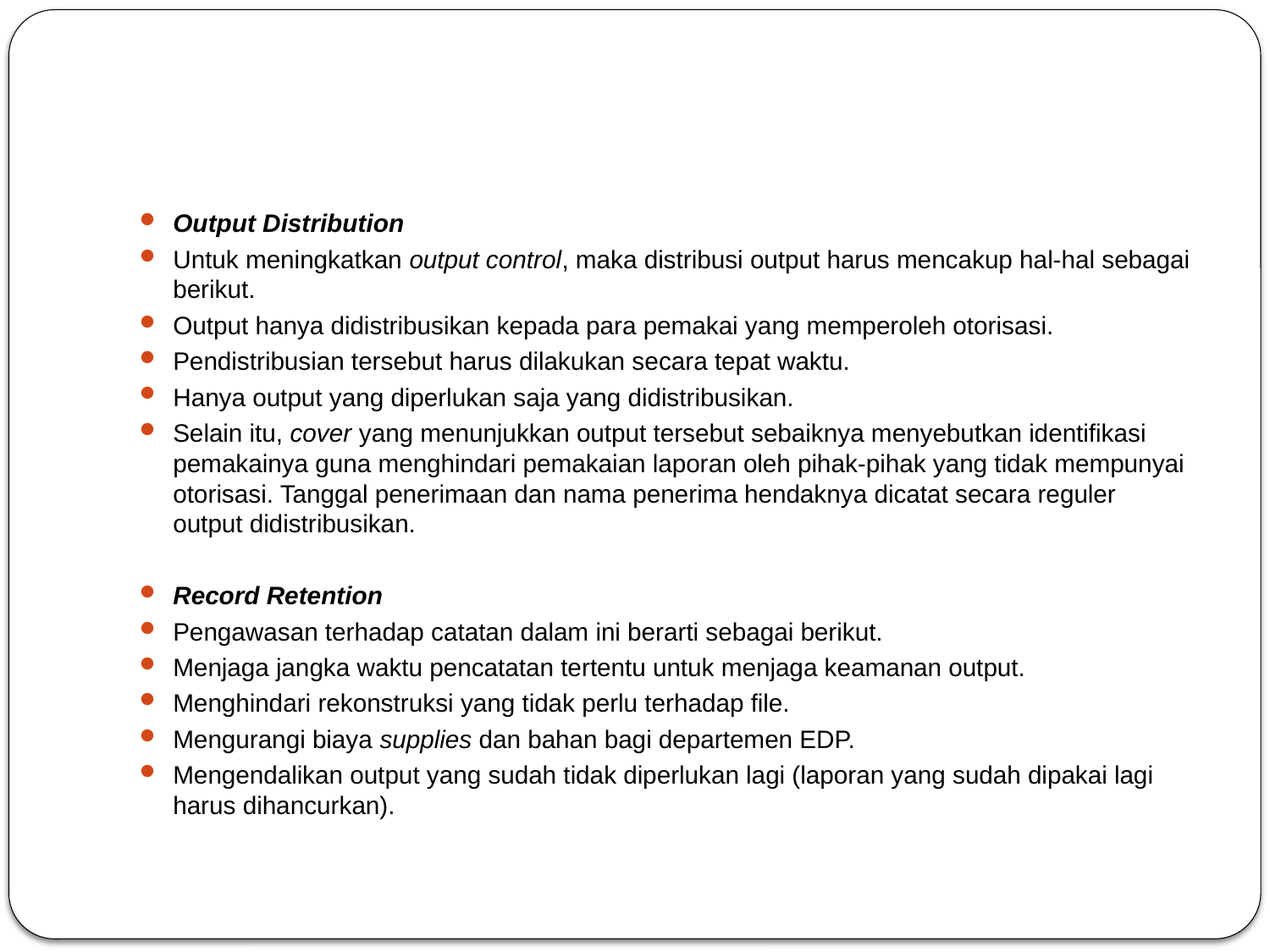

#
Output Distribution
Untuk meningkatkan output control, maka distribusi output harus mencakup hal-hal sebagai berikut.
Output hanya didistribusikan kepada para pemakai yang memperoleh otorisasi.
Pendistribusian tersebut harus dilakukan secara tepat waktu.
Hanya output yang diperlukan saja yang didistribusikan.
Selain itu, cover yang menunjukkan output tersebut sebaiknya menyebutkan identifikasi pemakainya guna menghindari pemakaian laporan oleh pihak-pihak yang tidak mempunyai otorisasi. Tanggal penerimaan dan nama penerima hendaknya dicatat secara reguler output didistribusikan.

Record Retention
Pengawasan terhadap catatan dalam ini berarti sebagai berikut.
Menjaga jangka waktu pencatatan tertentu untuk menjaga keamanan output.
Menghindari rekonstruksi yang tidak perlu terhadap file.
Mengurangi biaya supplies dan bahan bagi departemen EDP.
Mengendalikan output yang sudah tidak diperlukan lagi (laporan yang sudah dipakai lagi harus dihancurkan).